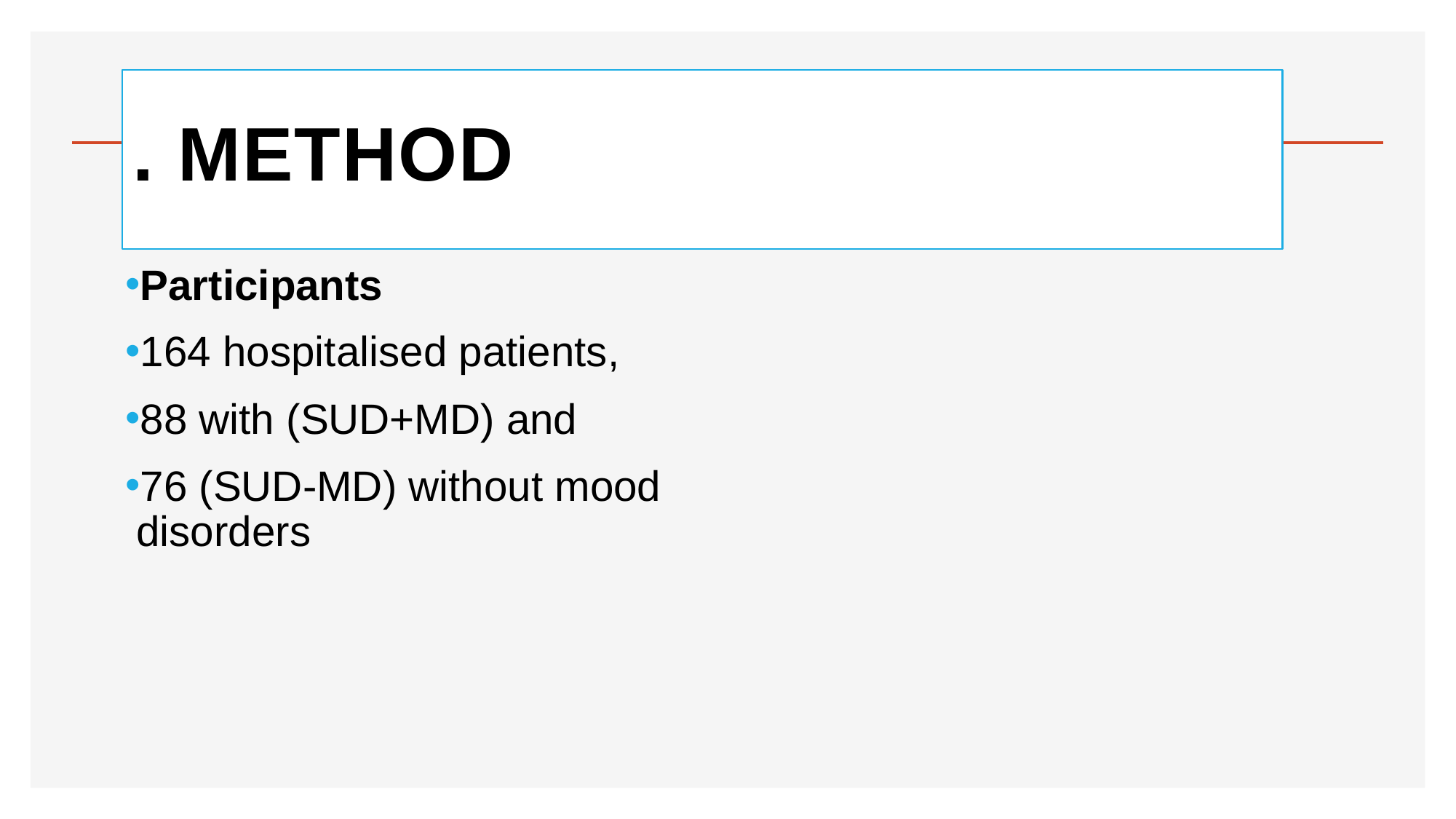

# . Method
Participants
164 hospitalised patients,
88 with (SUD+MD) and
76 (SUD-MD) without mood disorders